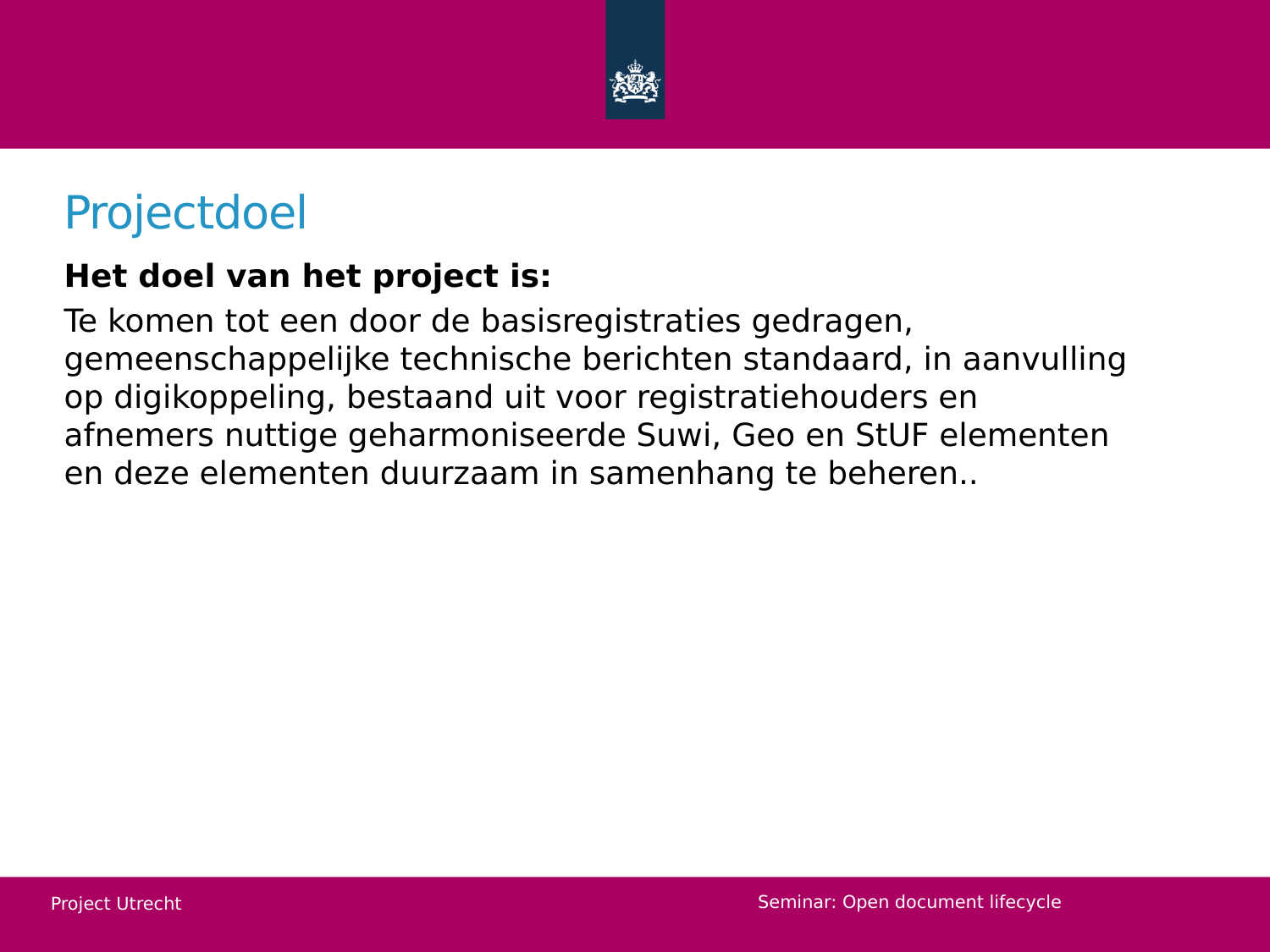

# Projectdoel
Het doel van het project is:
Te komen tot een door de basisregistraties gedragen, gemeenschappelijke technische berichten standaard, in aanvulling op digikoppeling, bestaand uit voor registratiehouders en afnemers nuttige geharmoniseerde Suwi, Geo en StUF elementen en deze elementen duurzaam in samenhang te beheren..

Seminar: Open document lifecycle